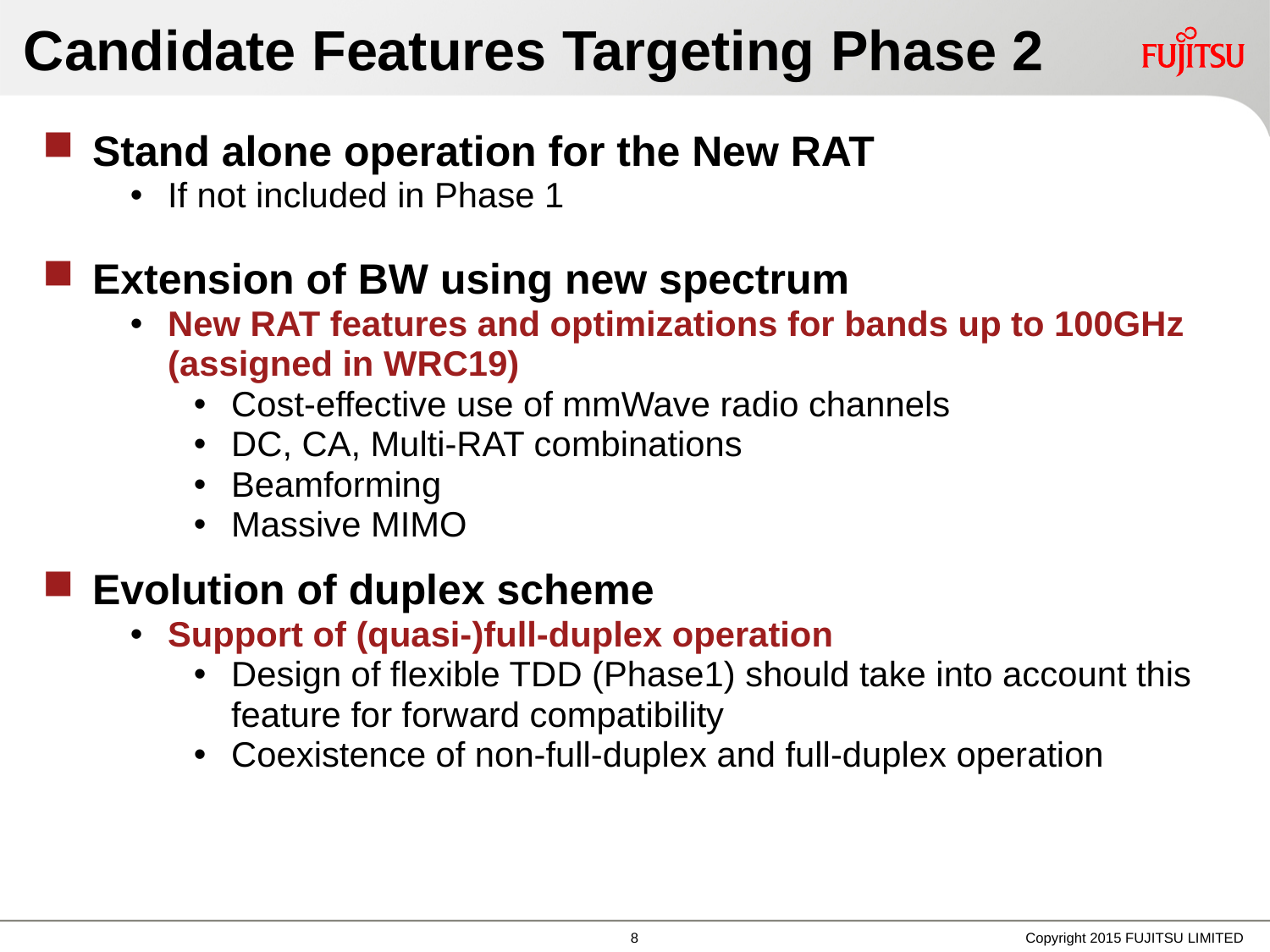

# Candidate Features Targeting Phase 2
Stand alone operation for the New RAT
If not included in Phase 1

Extension of BW using new spectrum
New RAT features and optimizations for bands up to 100GHz
(assigned in WRC19)
Cost-effective use of mmWave radio channels
DC, CA, Multi-RAT combinations
Beamforming
Massive MIMO
Evolution of duplex scheme
Support of (quasi-)full-duplex operation
Design of flexible TDD (Phase1) should take into account this feature for forward compatibility
Coexistence of non-full-duplex and full-duplex operation
8
Copyright 2015 FUJITSU LIMITED